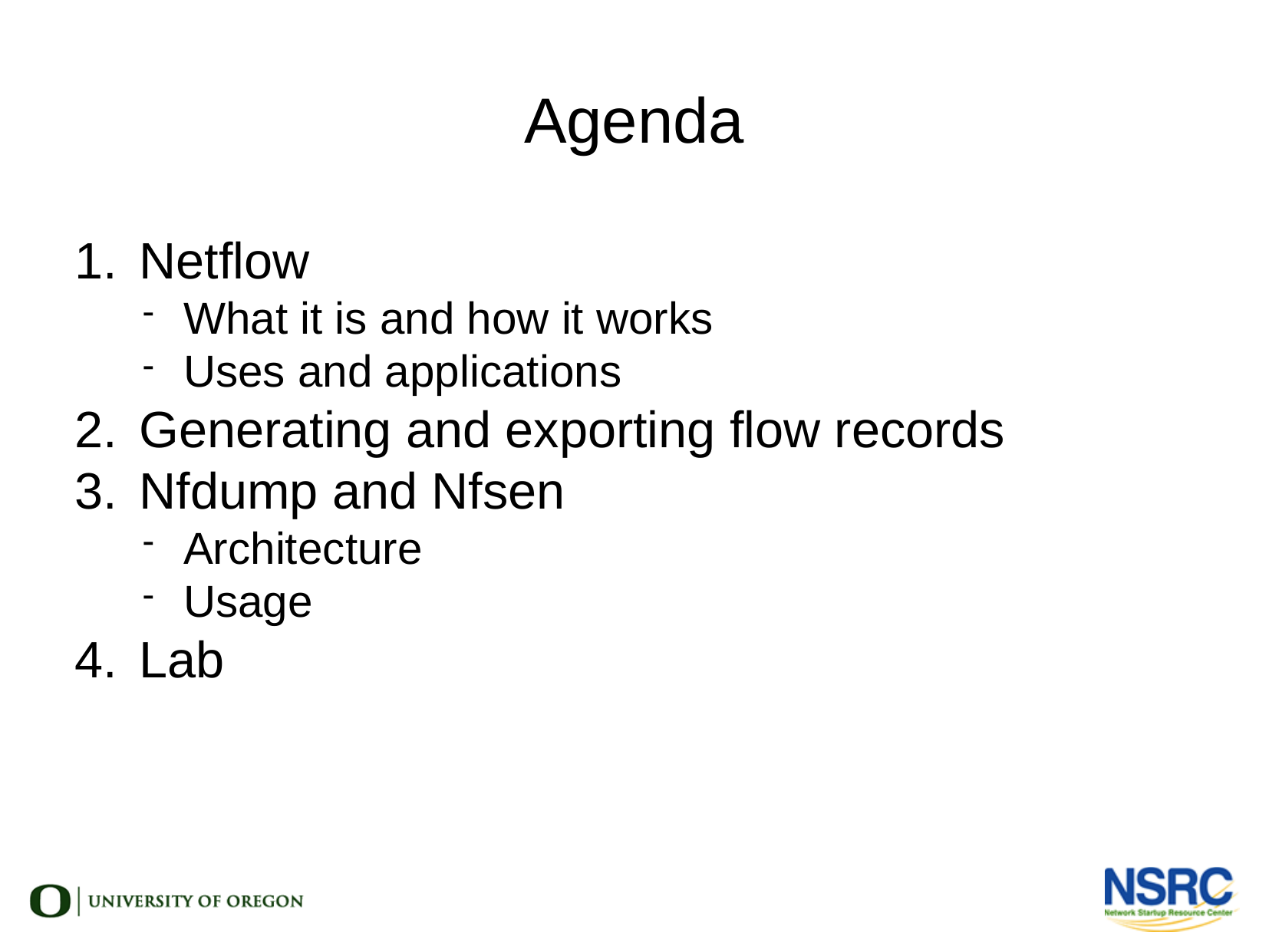

Agenda
Netflow
What it is and how it works
Uses and applications
Generating and exporting flow records
Nfdump and Nfsen
Architecture
Usage
Lab